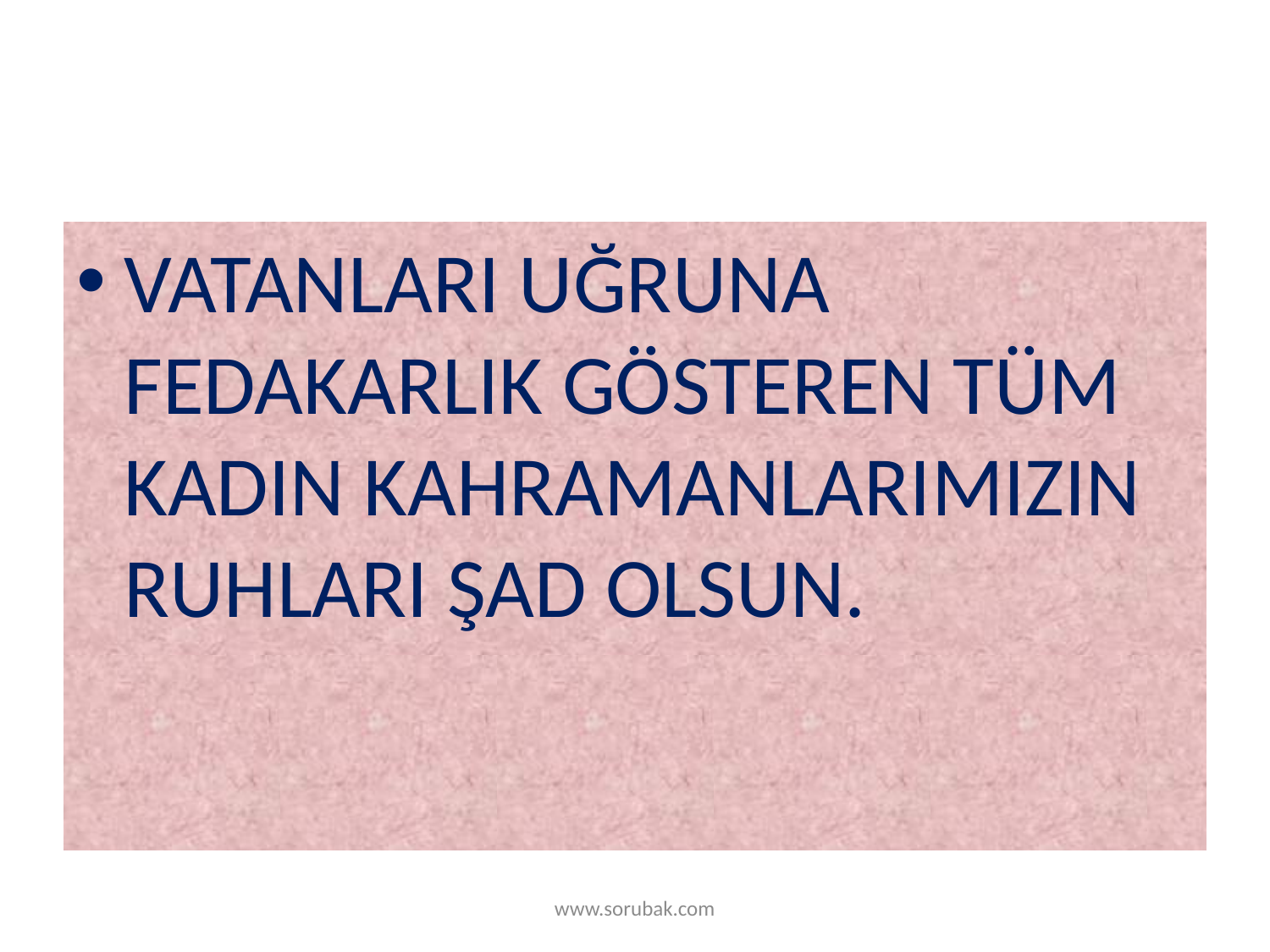

#
VATANLARI UĞRUNA FEDAKARLIK GÖSTEREN TÜM KADIN KAHRAMANLARIMIZIN RUHLARI ŞAD OLSUN.
www.sorubak.com